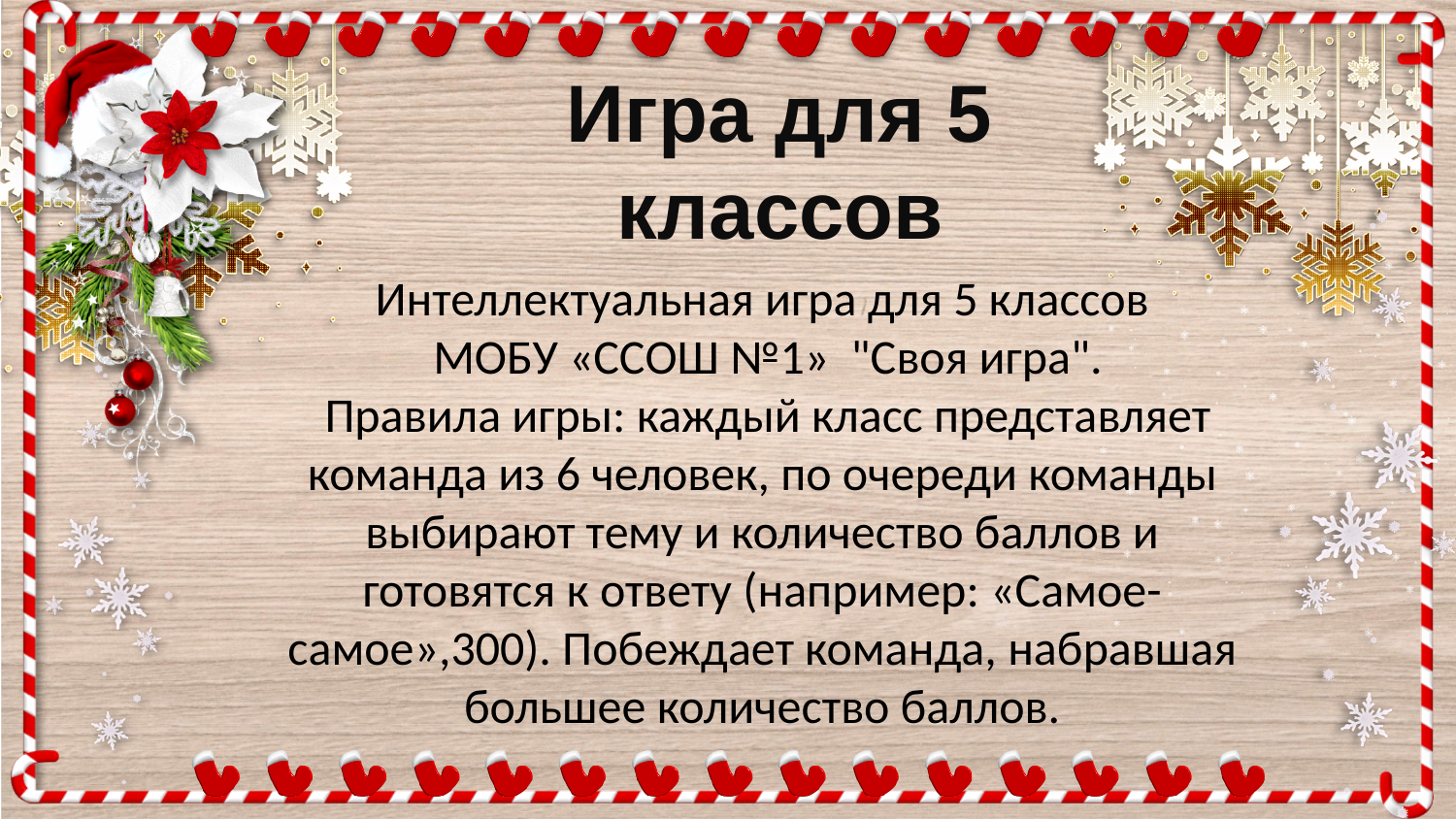

Игра для 5 классов
Интеллектуальная игра для 5 классов
 МОБУ «ССОШ №1»  "Своя игра".
 Правила игры: каждый класс представляет команда из 6 человек, по очереди команды выбирают тему и количество баллов и готовятся к ответу (например: «Самое-самое»,300). Побеждает команда, набравшая большее количество баллов.